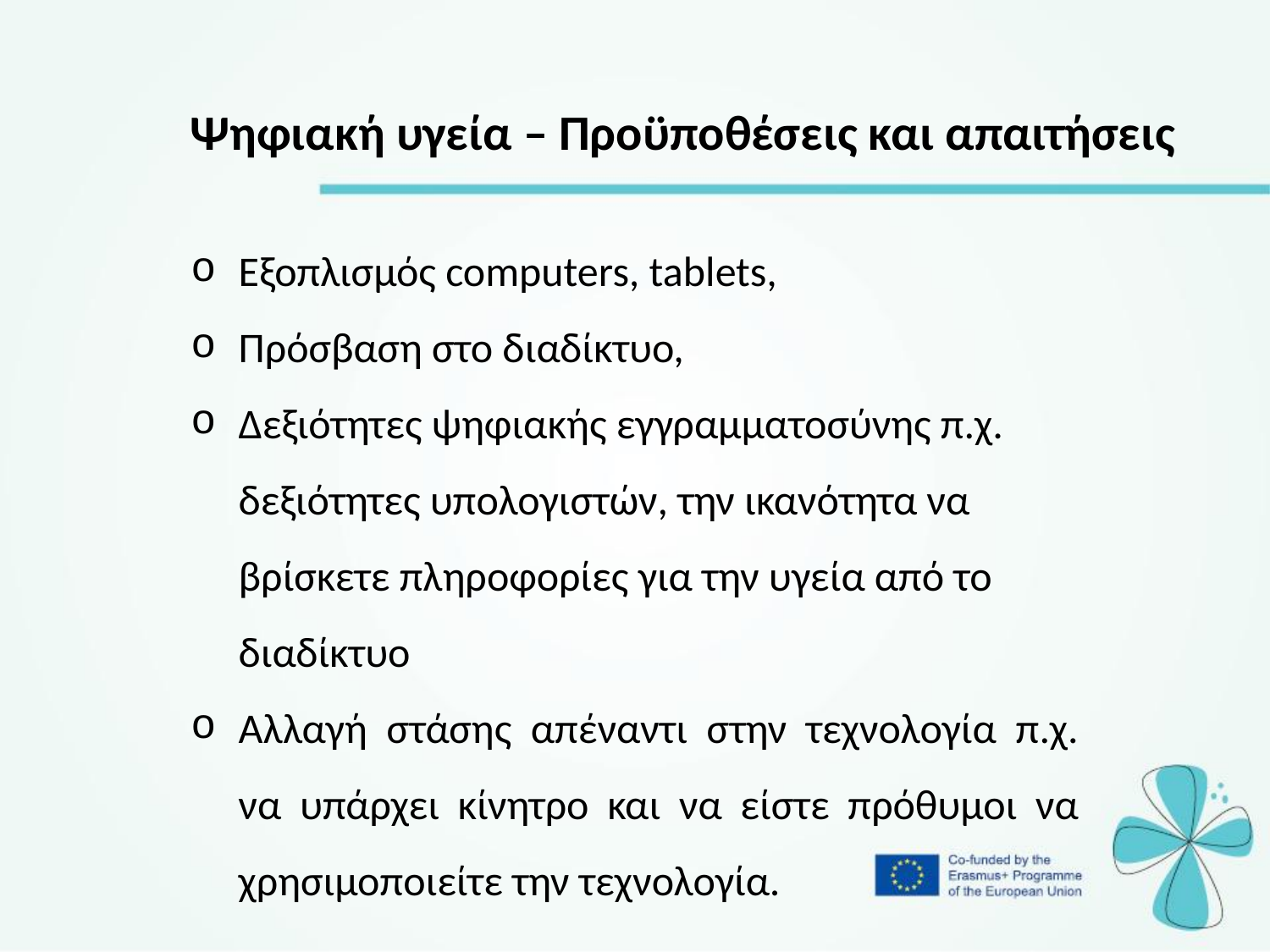

Ψηφιακή υγεία – Προϋποθέσεις και απαιτήσεις
Εξοπλισμός computers, tablets,
Πρόσβαση στο διαδίκτυο,
Δεξιότητες ψηφιακής εγγραμματοσύνης π.χ. δεξιότητες υπολογιστών, την ικανότητα να βρίσκετε πληροφορίες για την υγεία από το διαδίκτυο
Αλλαγή στάσης απέναντι στην τεχνολογία π.χ. να υπάρχει κίνητρο και να είστε πρόθυμοι να χρησιμοποιείτε την τεχνολογία.